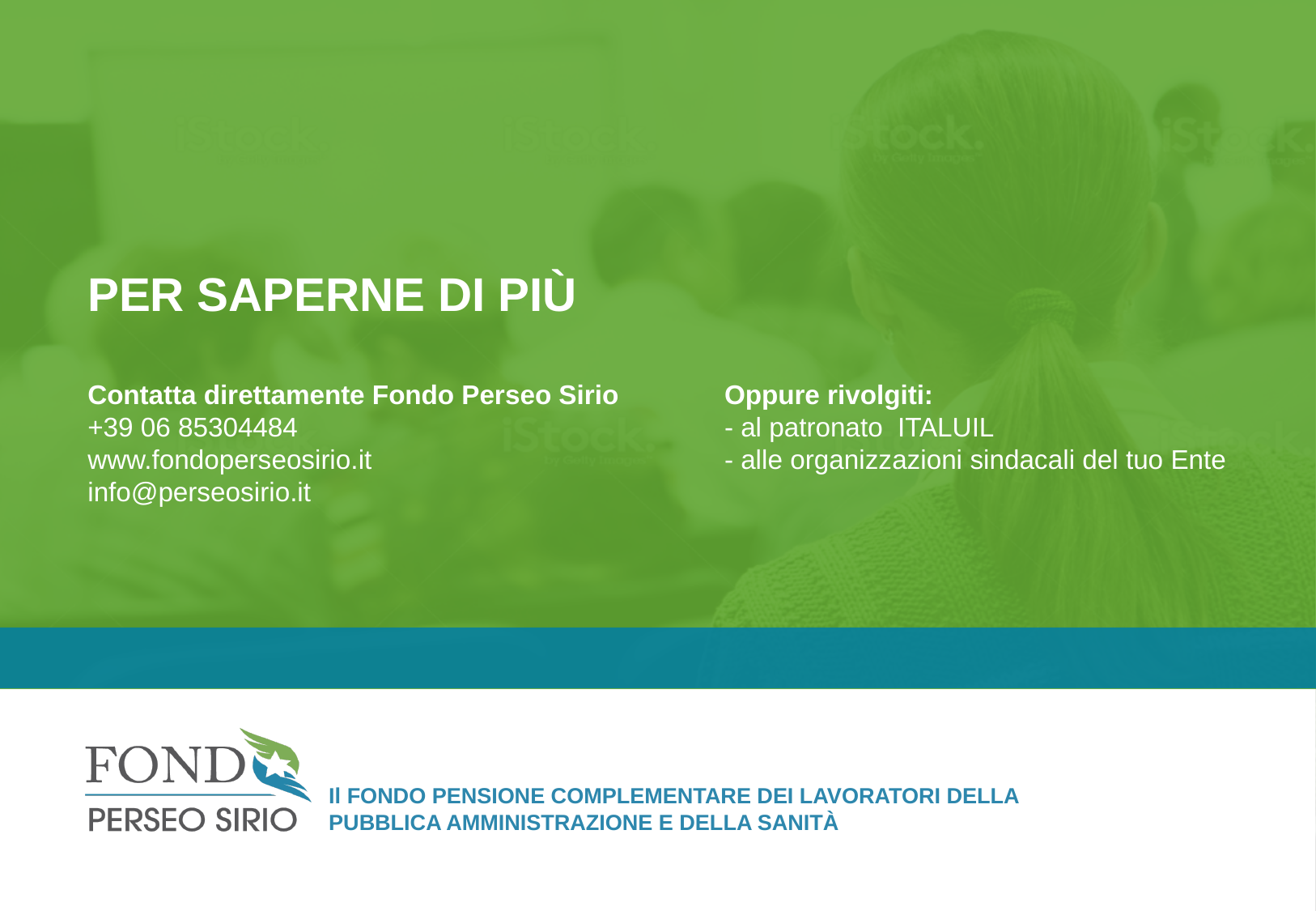

PER SAPERNE DI PIÙ
Contatta direttamente Fondo Perseo Sirio
+39 06 85304484
www.fondoperseosirio.it
info@perseosirio.it
Oppure rivolgiti:
- al patronato  ITALUIL
- alle organizzazioni sindacali del tuo Ente